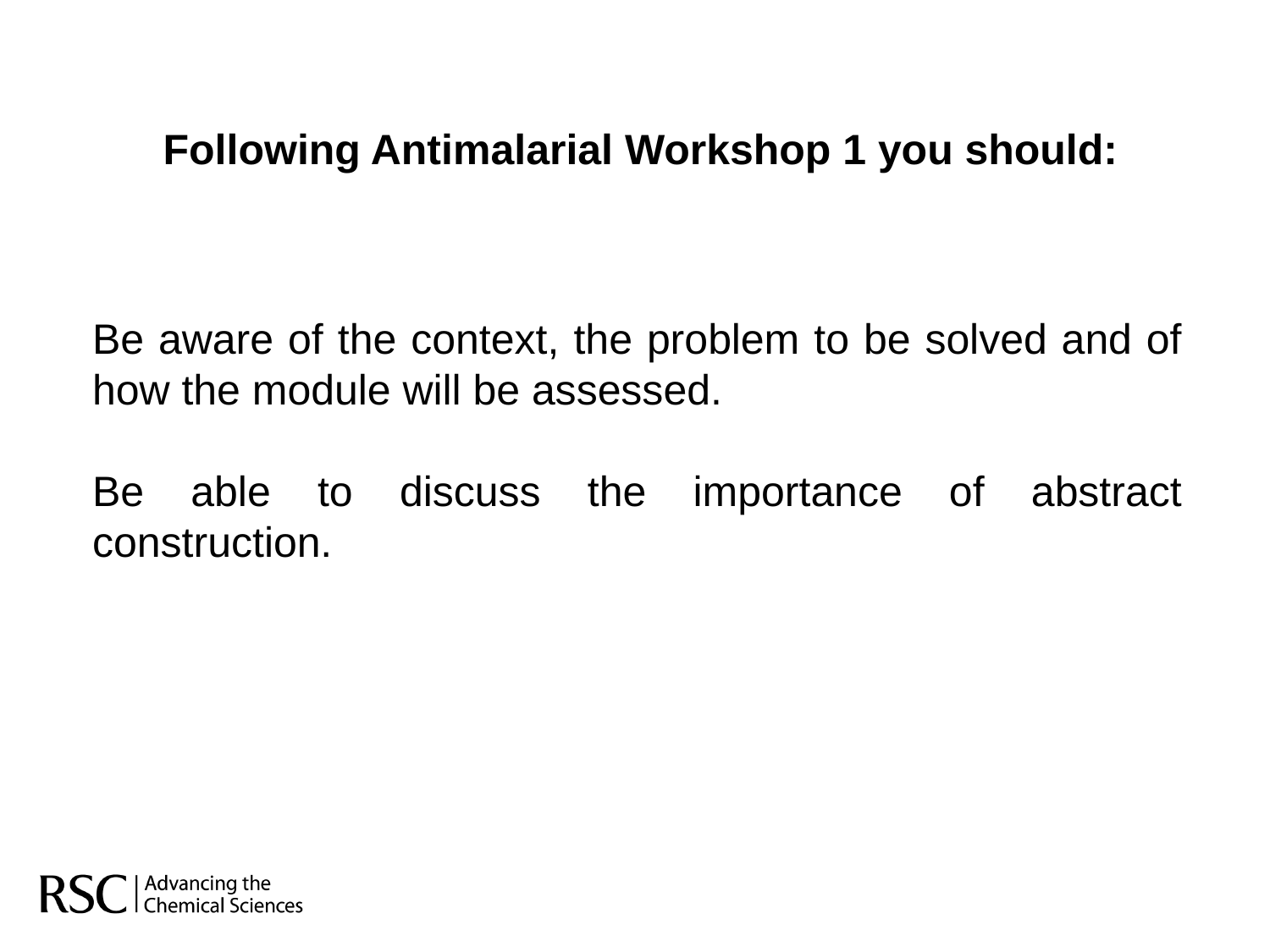

Following Antimalarial Workshop 1 you should:
Be aware of the context, the problem to be solved and of how the module will be assessed.

Be able to discuss the importance of abstract construction.